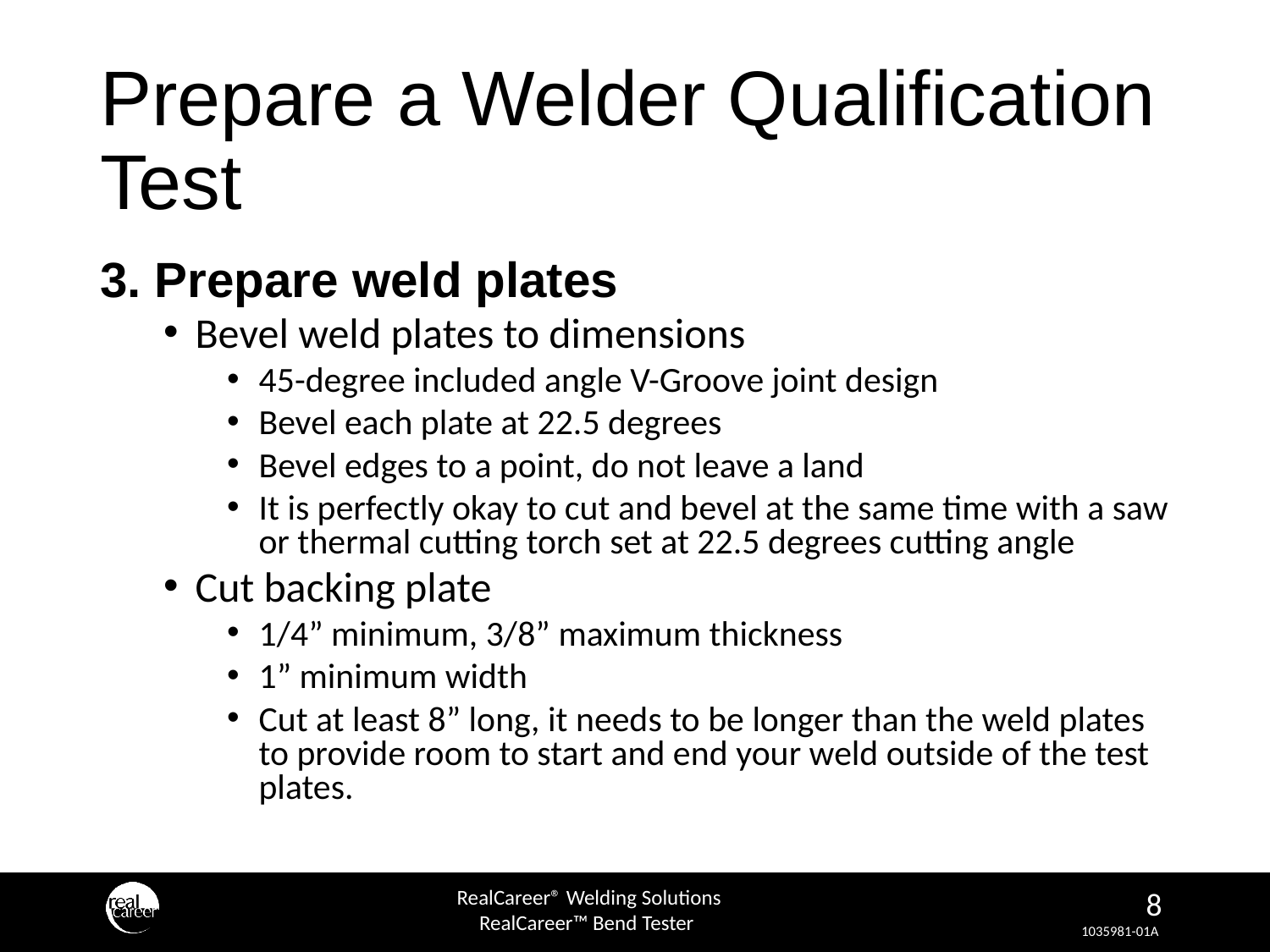

# Prepare a Welder Qualification Test
3. Prepare weld plates
Bevel weld plates to dimensions
45-degree included angle V-Groove joint design
Bevel each plate at 22.5 degrees
Bevel edges to a point, do not leave a land
It is perfectly okay to cut and bevel at the same time with a saw or thermal cutting torch set at 22.5 degrees cutting angle
Cut backing plate
1/4” minimum, 3/8” maximum thickness
1” minimum width
Cut at least 8” long, it needs to be longer than the weld plates to provide room to start and end your weld outside of the test plates.